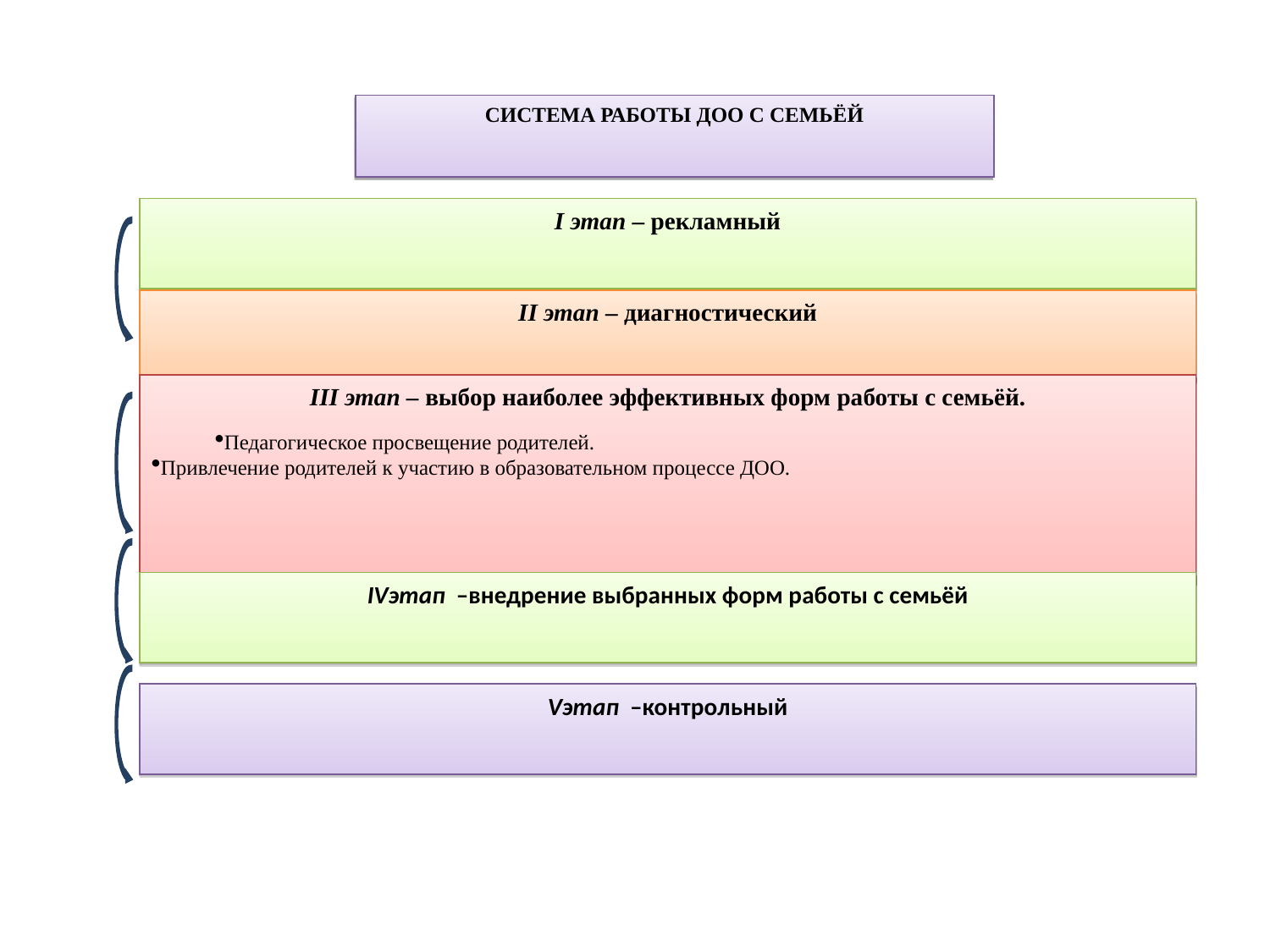

СИСТЕМА РАБОТЫ ДОО С СЕМЬЁЙ
I этап – рекламный

II этап – диагностический
III этап – выбор наиболее эффективных форм работы с семьёй.
Педагогическое просвещение родителей.
Привлечение родителей к участию в образовательном процессе ДОО.

IVэтап  –внедрение выбранных форм работы с семьёй

Vэтап  –контрольный